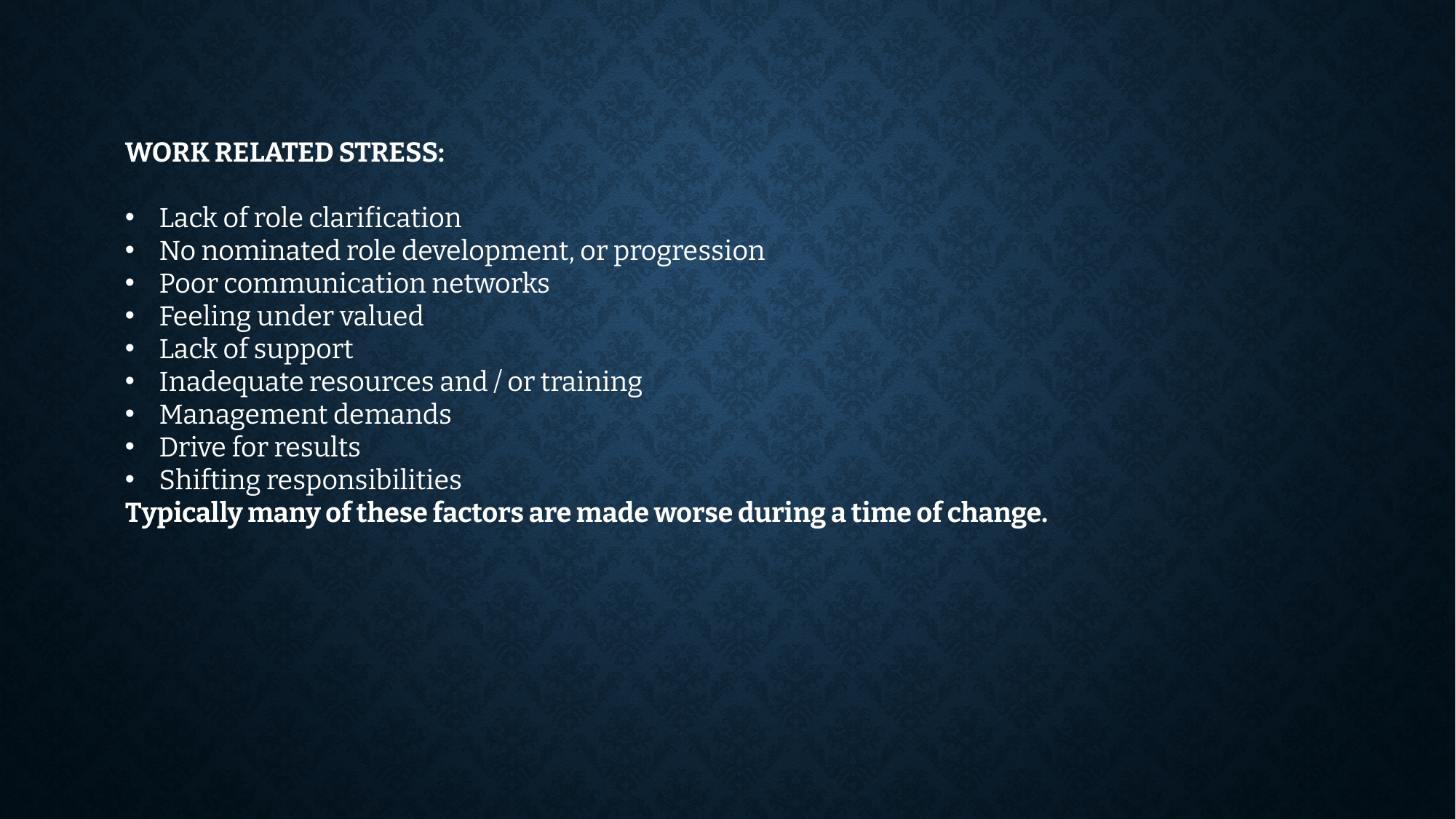

WORK RELATED STRESS:

Lack of role clarification
No nominated role development, or progression
Poor communication networks
Feeling under valued
Lack of support
Inadequate resources and / or training
Management demands
Drive for results
Shifting responsibilities
Typically many of these factors are made worse during a time of change.